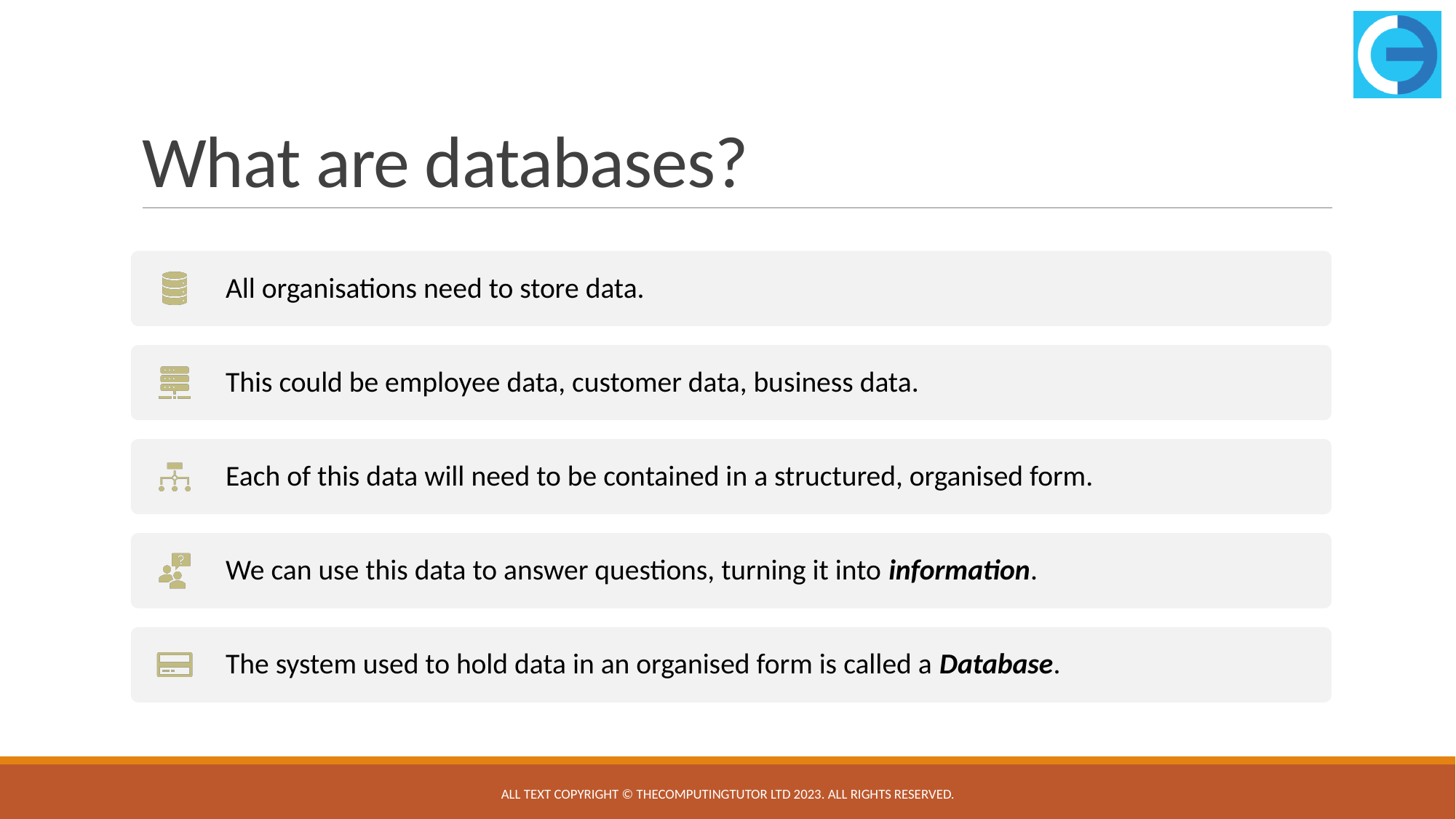

# What are databases?
All organisations need to store data.
This could be employee data, customer data, business data.
Each of this data will need to be contained in a structured, organised form.
We can use this data to answer questions, turning it into information.
The system used to hold data in an organised form is called a Database.
All text copyright © TheComputingTutor Ltd 2023. All rights Reserved.